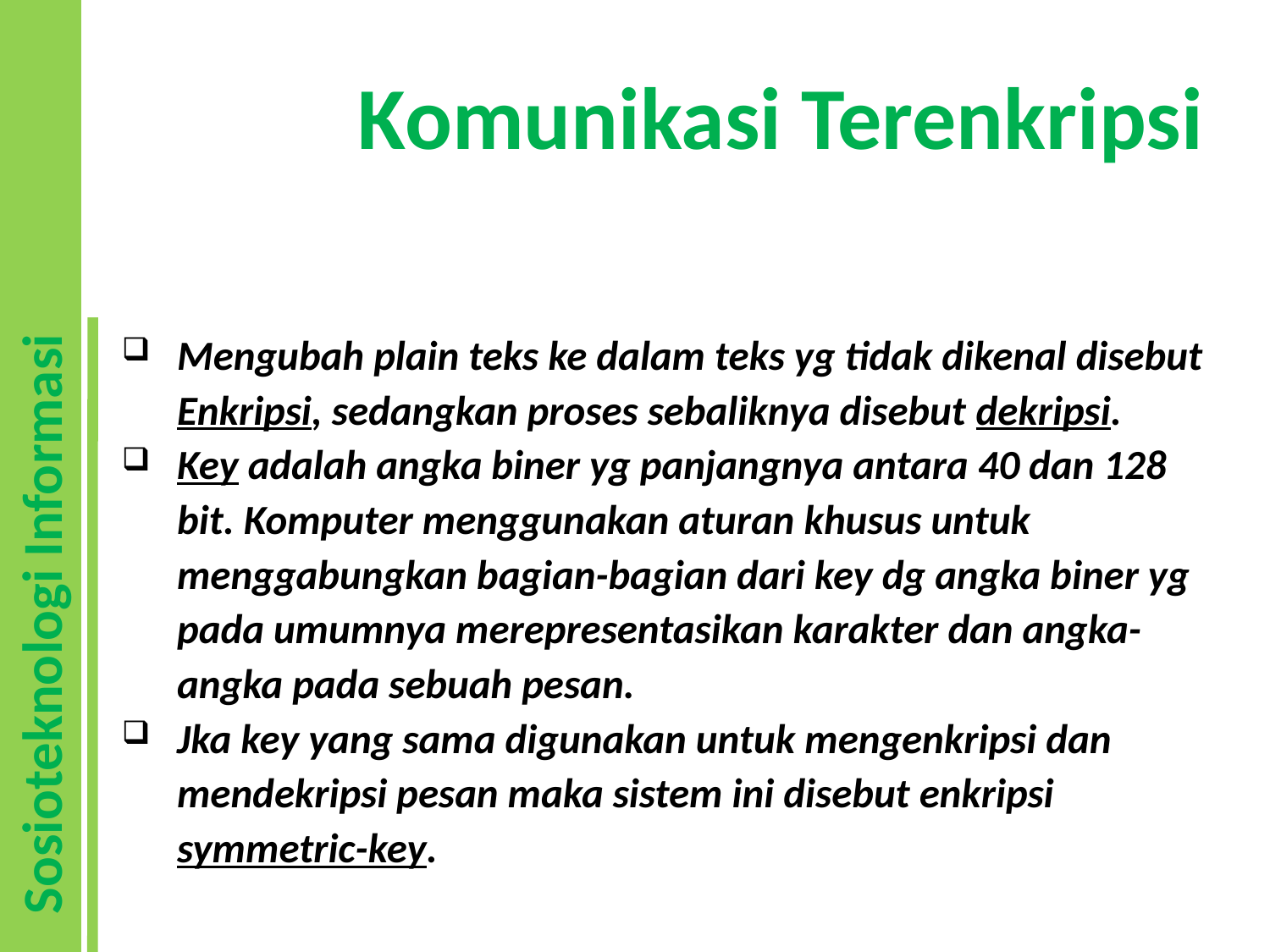

# Komunikasi Terenkripsi
Mengubah plain teks ke dalam teks yg tidak dikenal disebut Enkripsi, sedangkan proses sebaliknya disebut dekripsi.
Key adalah angka biner yg panjangnya antara 40 dan 128 bit. Komputer menggunakan aturan khusus untuk menggabungkan bagian-bagian dari key dg angka biner yg pada umumnya merepresentasikan karakter dan angka-angka pada sebuah pesan.
Jka key yang sama digunakan untuk mengenkripsi dan mendekripsi pesan maka sistem ini disebut enkripsi symmetric-key.